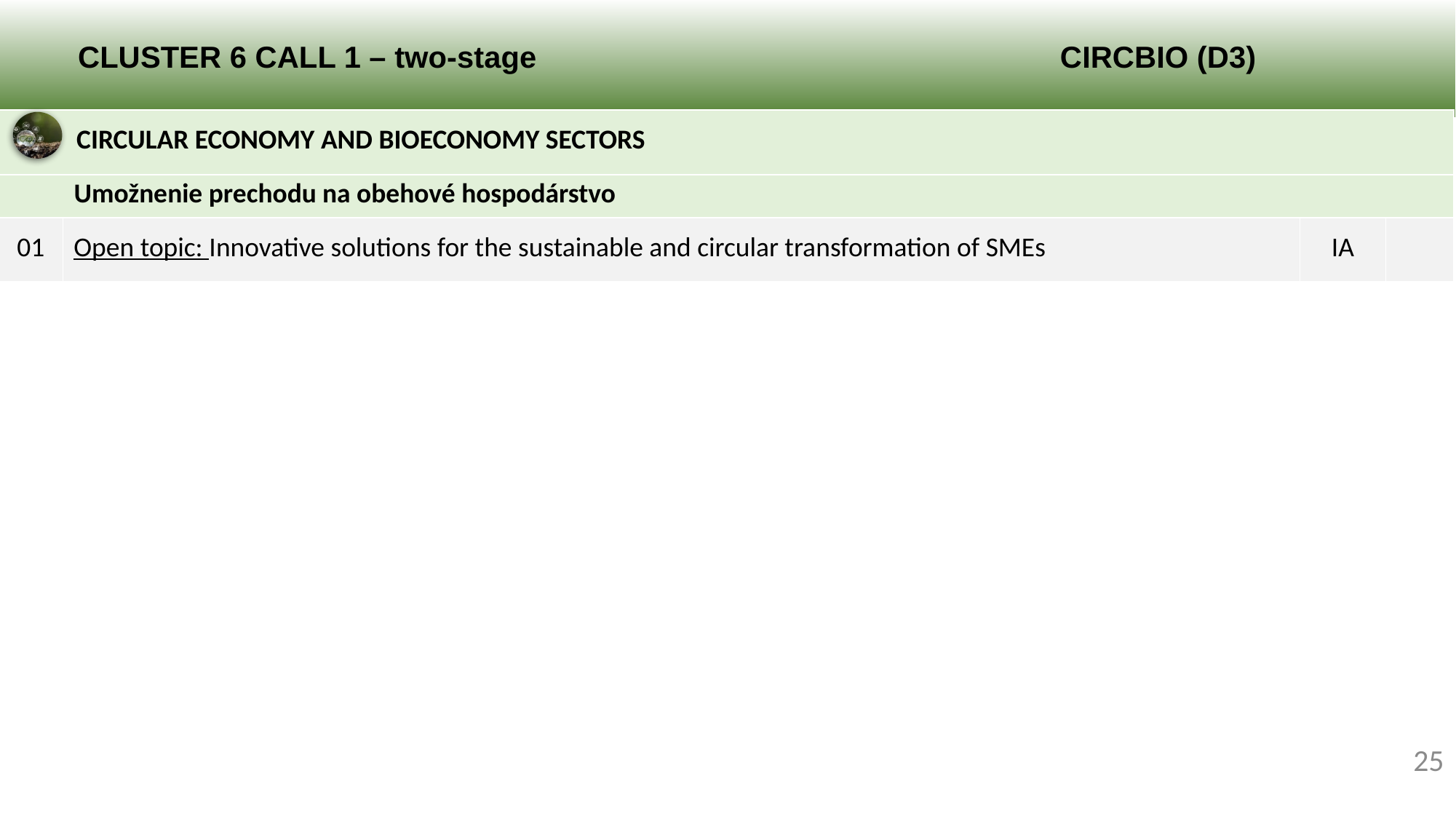

# Cluster 6 Call 1 – two-stage  					        CIRCBIO (D3)
| Circular economy and bioeconomy sectors |  |  |  |
| --- | --- | --- | --- |
| Umožnenie prechodu na obehové hospodárstvo |  |  |  |
| 01 | Open topic: Innovative solutions for the sustainable and circular transformation of SMEs | IA |  |

25